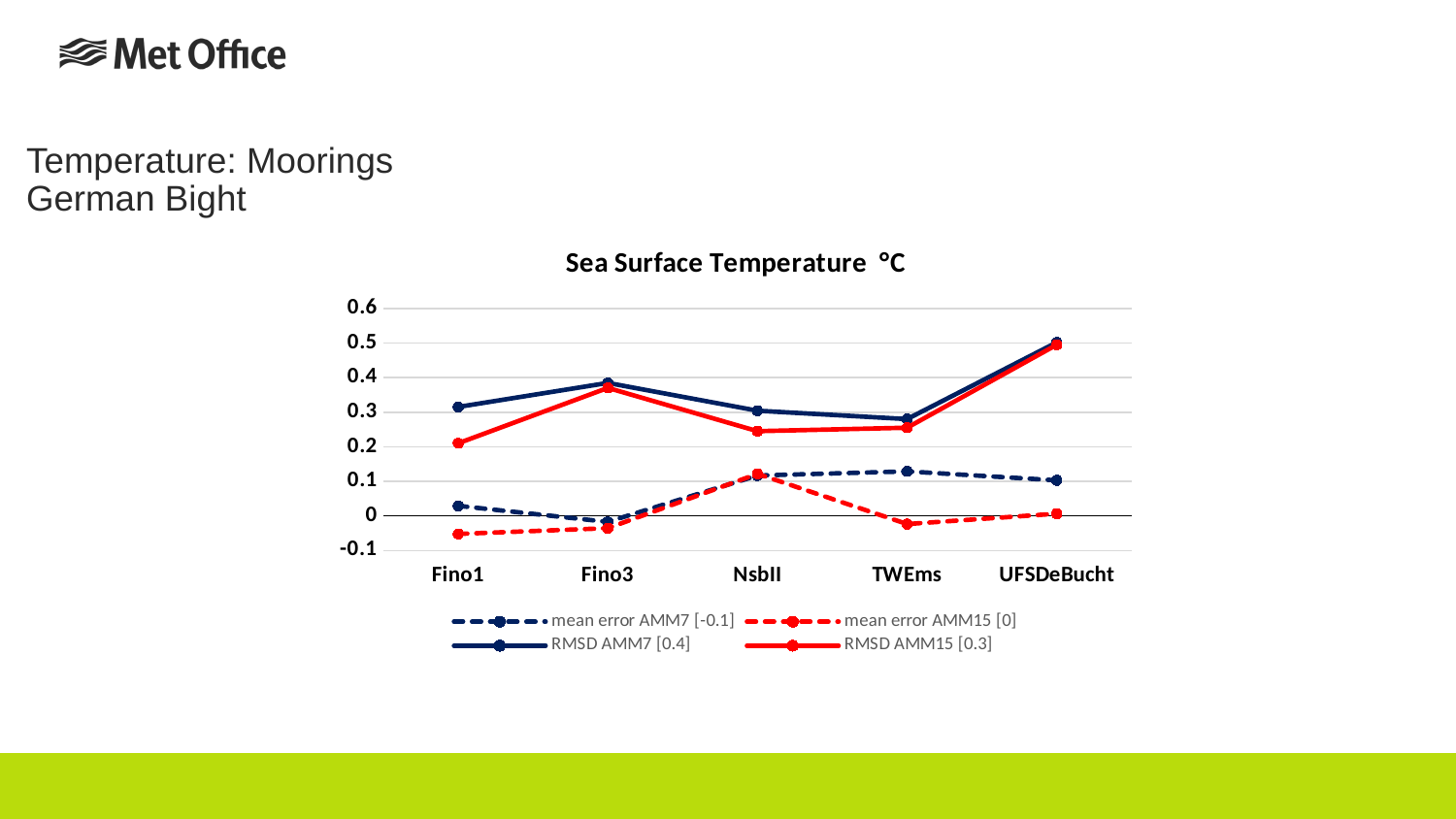

# Temperature: Moorings German Bight

### Chart: Sea Bottom Temperature °C

| Category | mean error | mean error | RMSD | RMSD |
|---|---|---|---|---|
| Fino1 | 0.06715 | -0.03103 | 0.30874 | 0.20579 |
| Fino3 | -0.38474 | -0.23659 | 0.96436 | 0.58681 |
| NsbII | -0.13498 | -0.14183 | 0.58909 | 0.48856 |
| TWEms | 0.10541 | -0.00427 | 0.284438 | 0.1612 |
| UFSDeBucht | -0.3056 | -0.33174 | 0.95033 | 0.75063 |

### Chart: Sea Surface Temperature  °C

| Category | mean error | mean error | RMSD | RMSD |
|---|---|---|---|---|
| Fino1 | 0.02922 | -0.05197 | 0.31544 | 0.21036 |
| Fino3 | -0.01727 | -0.03549 | 0.38492 | 0.37058 |
| NsbII | 0.11697 | 0.12175 | 0.30457 | 0.2453 |
| TWEms | 0.12884 | -0.02354 | 0.28028 | 0.25533 |
| UFSDeBucht | 0.10305 | 0.00655 | 0.50208 | 0.49531 |